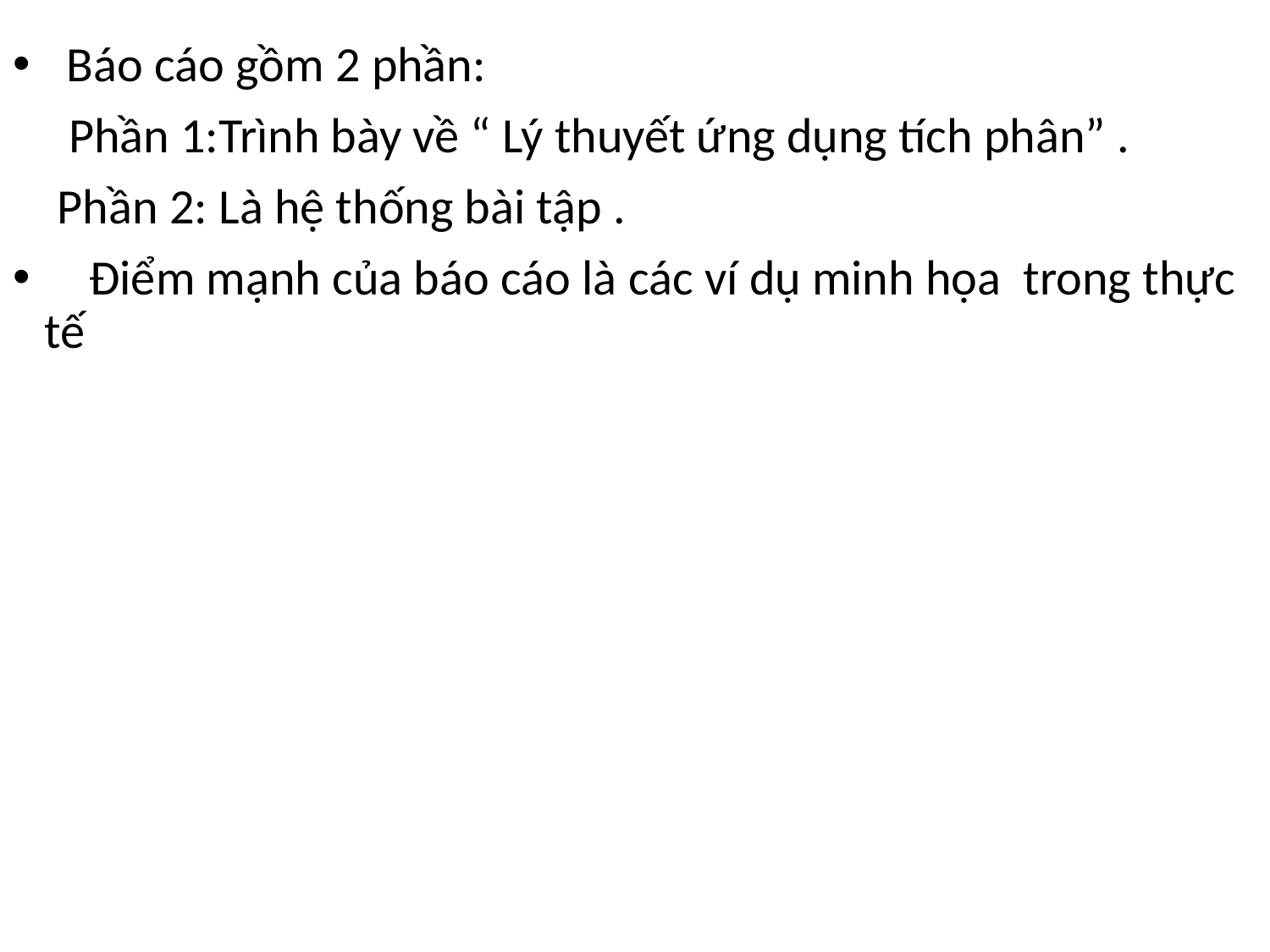

Báo cáo gồm 2 phần:
     Phần 1:Trình bày về “ Lý thuyết ứng dụng tích phân” .
    Phần 2: Là hệ thống bài tập .
    Điểm mạnh của báo cáo là các ví dụ minh họa  trong thực tế